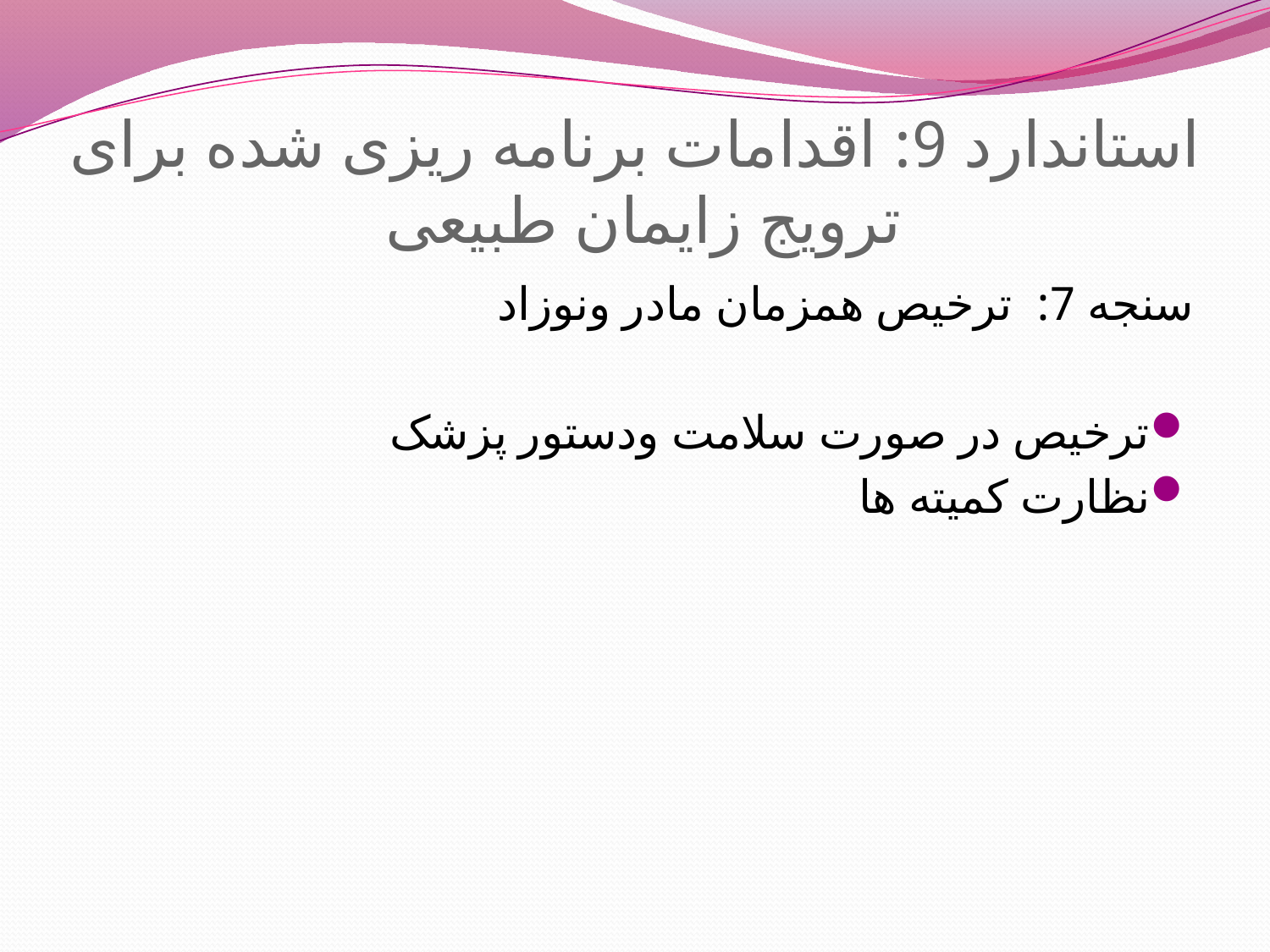

# استاندارد 9: اقدامات برنامه ریزی شده برای ترویج زایمان طبیعی
سنجه 7:  ترخیص همزمان مادر ونوزاد

ترخیص در صورت سلامت ودستور پزشک
نظارت کمیته ها